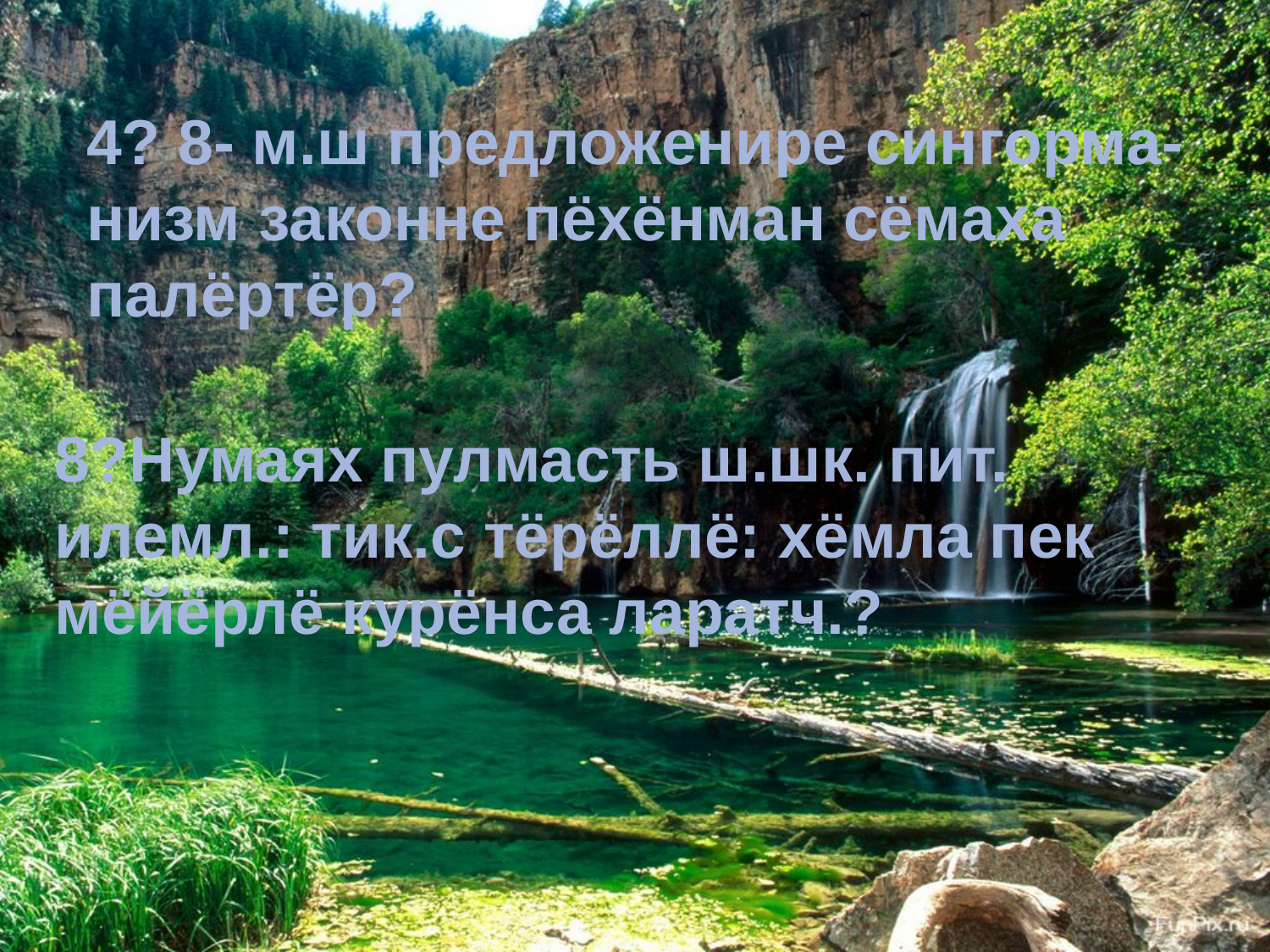

4? 8- м.ш предложенире сингорма-низм законне пёхёнман сёмаха палёртёр?
8?Нумаях пулмасть ш.шк. пит. илемл.: тик.с тёрёллё: хёмла пек мёйёрлё курёнса ларатч.?